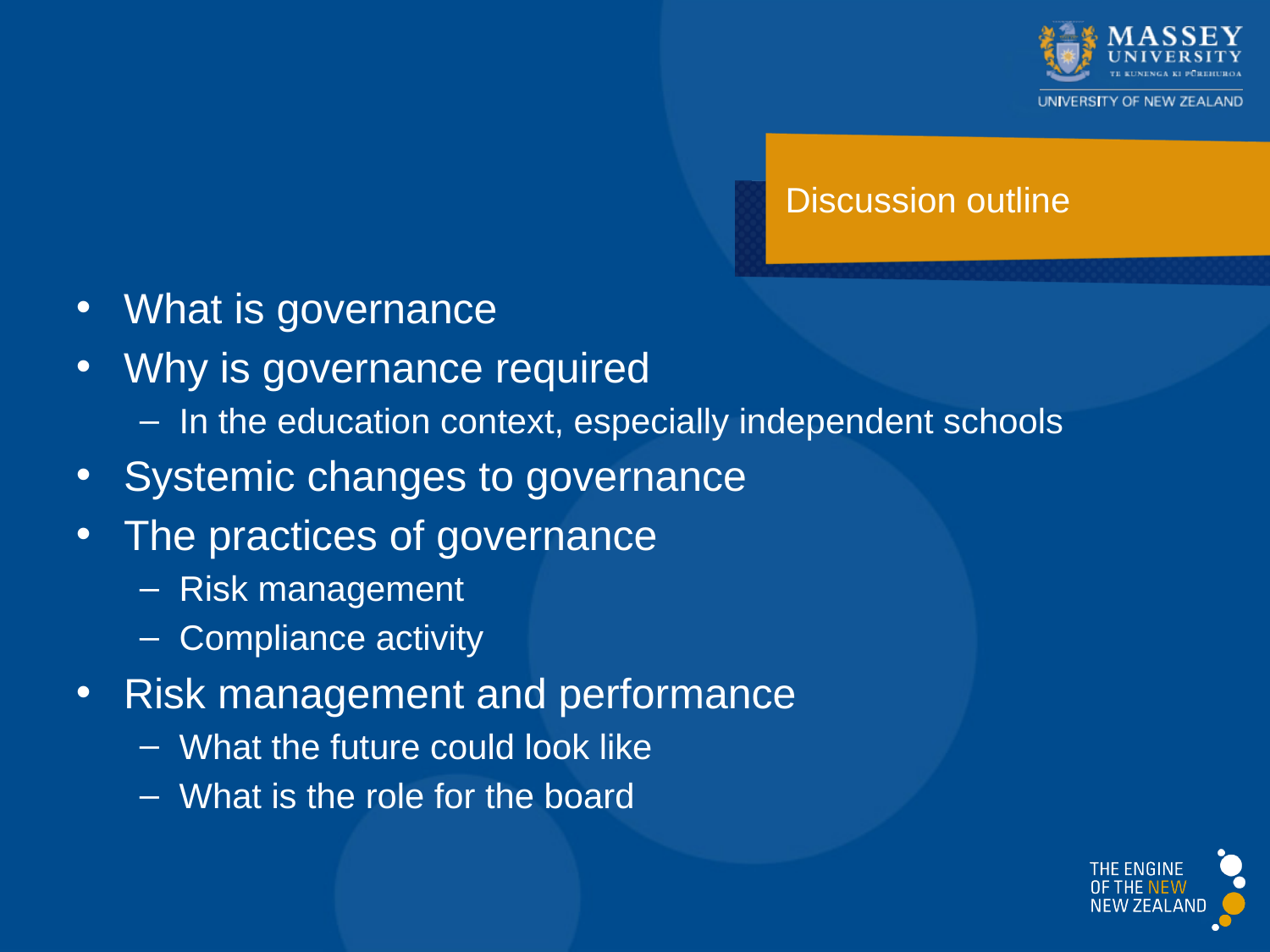

# Discussion outline
What is governance
Why is governance required
In the education context, especially independent schools
Systemic changes to governance
The practices of governance
Risk management
Compliance activity
Risk management and performance
What the future could look like
What is the role for the board